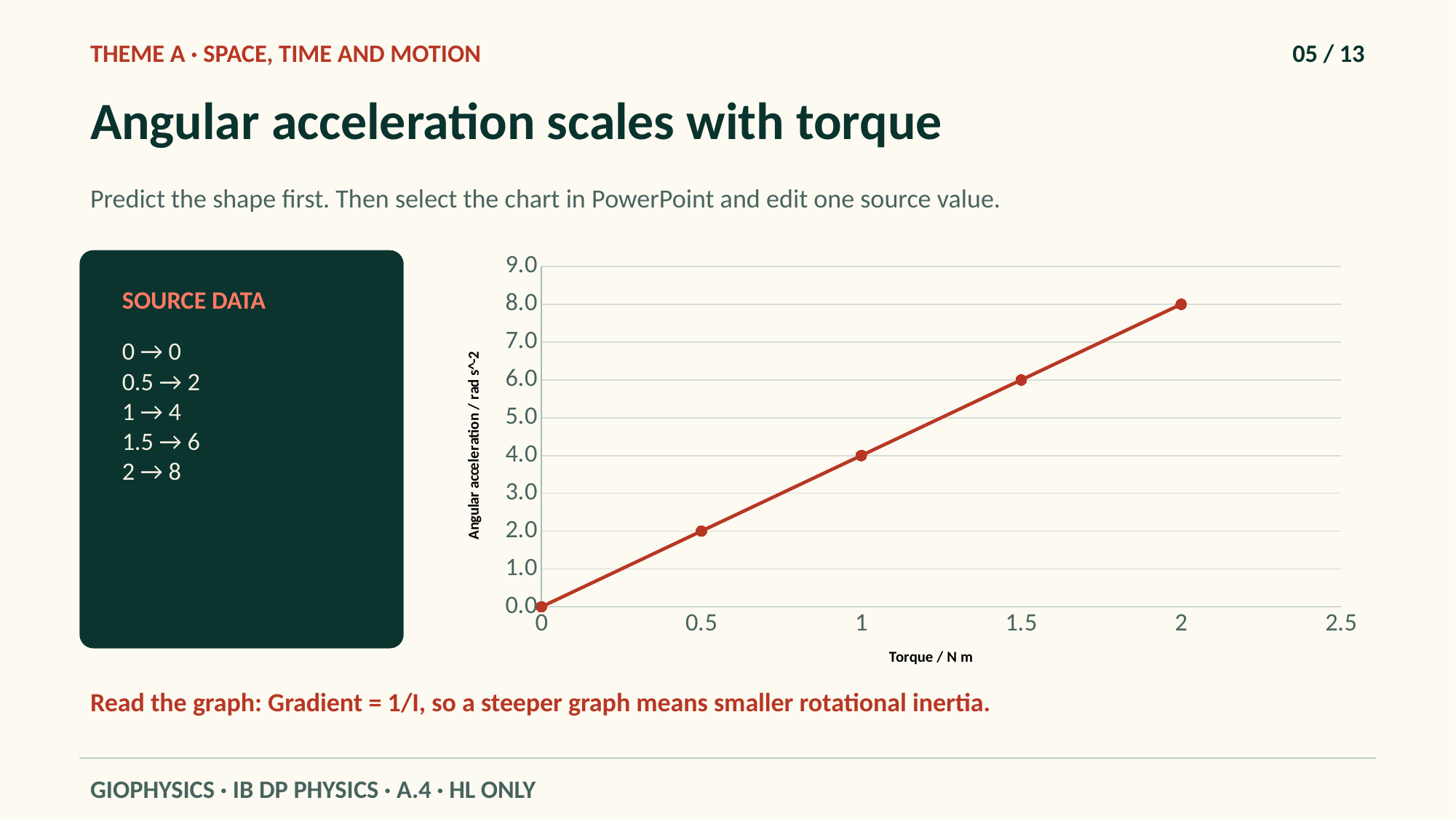

THEME A · SPACE, TIME AND MOTION
05 / 13
Angular acceleration scales with torque
Predict the shape first. Then select the chart in PowerPoint and edit one source value.

### Chart

| Category |  |
|---|---|
SOURCE DATA
0 → 0
0.5 → 2
1 → 4
1.5 → 6
2 → 8
Read the graph: Gradient = 1/I, so a steeper graph means smaller rotational inertia.

GIOPHYSICS · IB DP PHYSICS · A.4 · HL ONLY